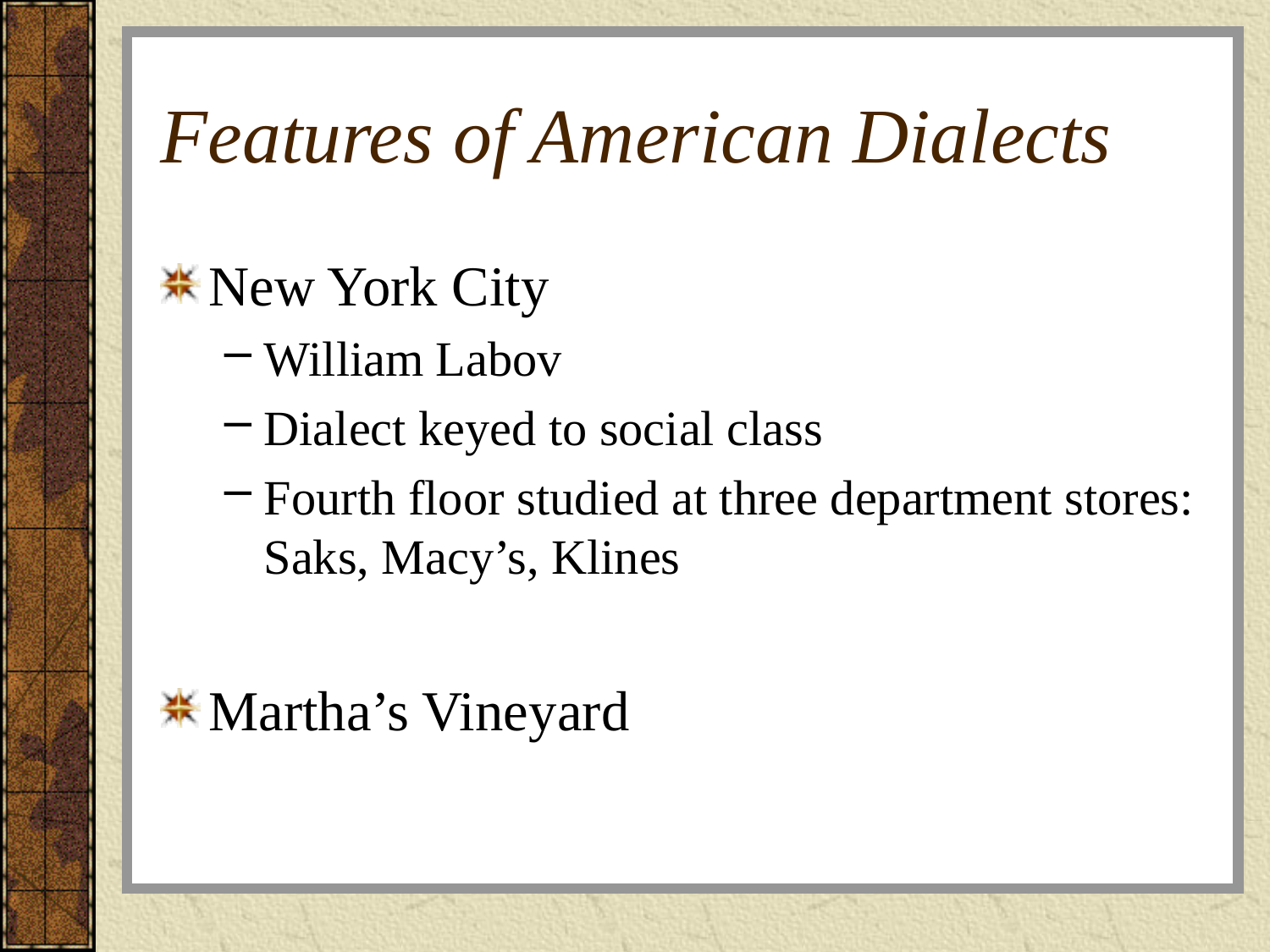

# Features of American Dialects
New York City
William Labov
Dialect keyed to social class
Fourth floor studied at three department stores: Saks, Macy’s, Klines

Martha’s Vineyard